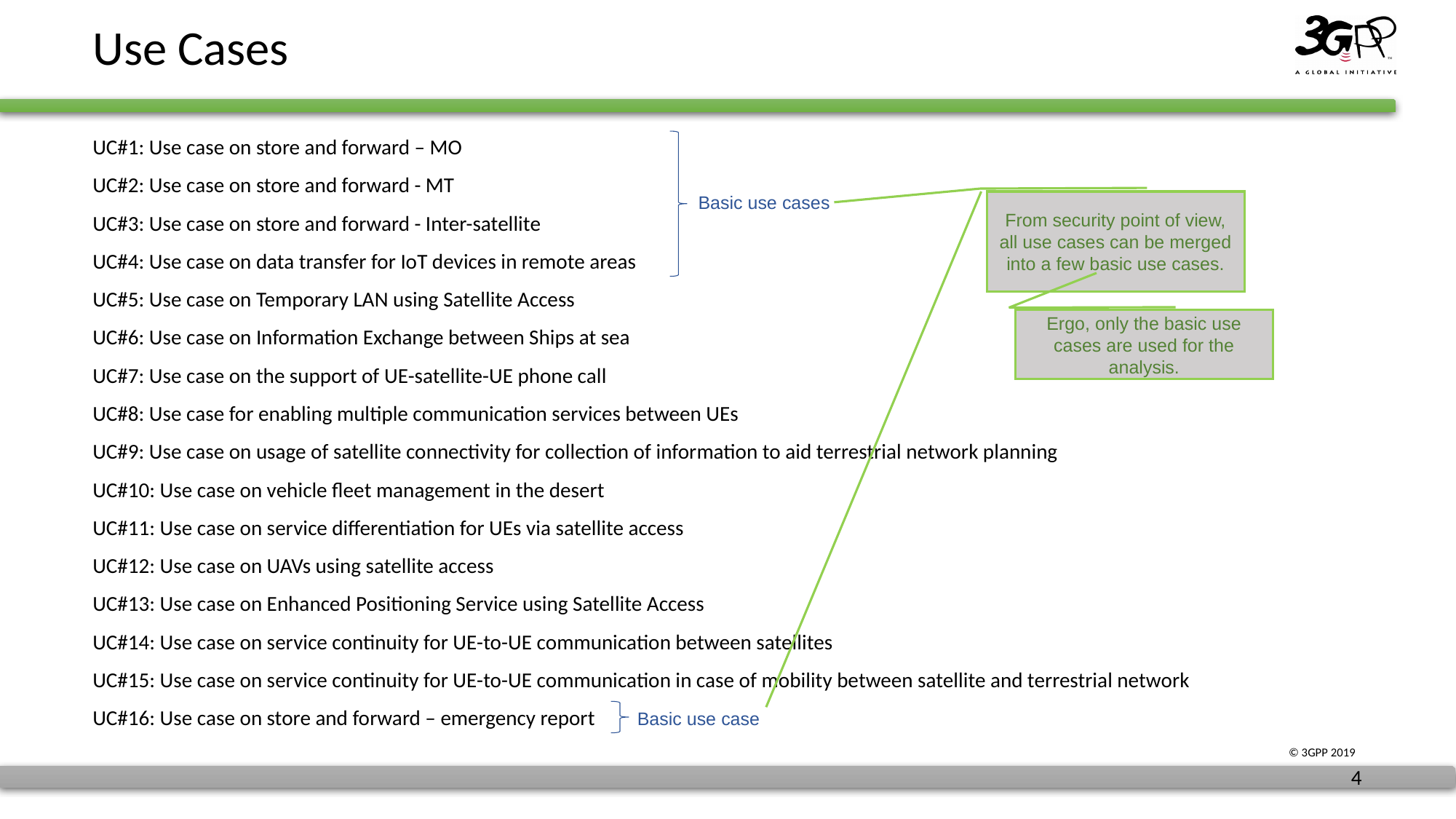

# Use Cases
UC#1: Use case on store and forward – MO
UC#2: Use case on store and forward - MT
UC#3: Use case on store and forward - Inter-satellite
UC#4: Use case on data transfer for IoT devices in remote areas
UC#5: Use case on Temporary LAN using Satellite Access
UC#6: Use case on Information Exchange between Ships at sea
UC#7: Use case on the support of UE-satellite-UE phone call
UC#8: Use case for enabling multiple communication services between UEs
UC#9: Use case on usage of satellite connectivity for collection of information to aid terrestrial network planning
UC#10: Use case on vehicle fleet management in the desert
UC#11: Use case on service differentiation for UEs via satellite access
UC#12: Use case on UAVs using satellite access
UC#13: Use case on Enhanced Positioning Service using Satellite Access
UC#14: Use case on service continuity for UE-to-UE communication between satellites
UC#15: Use case on service continuity for UE-to-UE communication in case of mobility between satellite and terrestrial network
UC#16: Use case on store and forward – emergency report

Basic use cases
From security point of view, all use cases can be merged into a few basic use cases.
Ergo, only the basic use cases are used for the analysis.

Basic use case